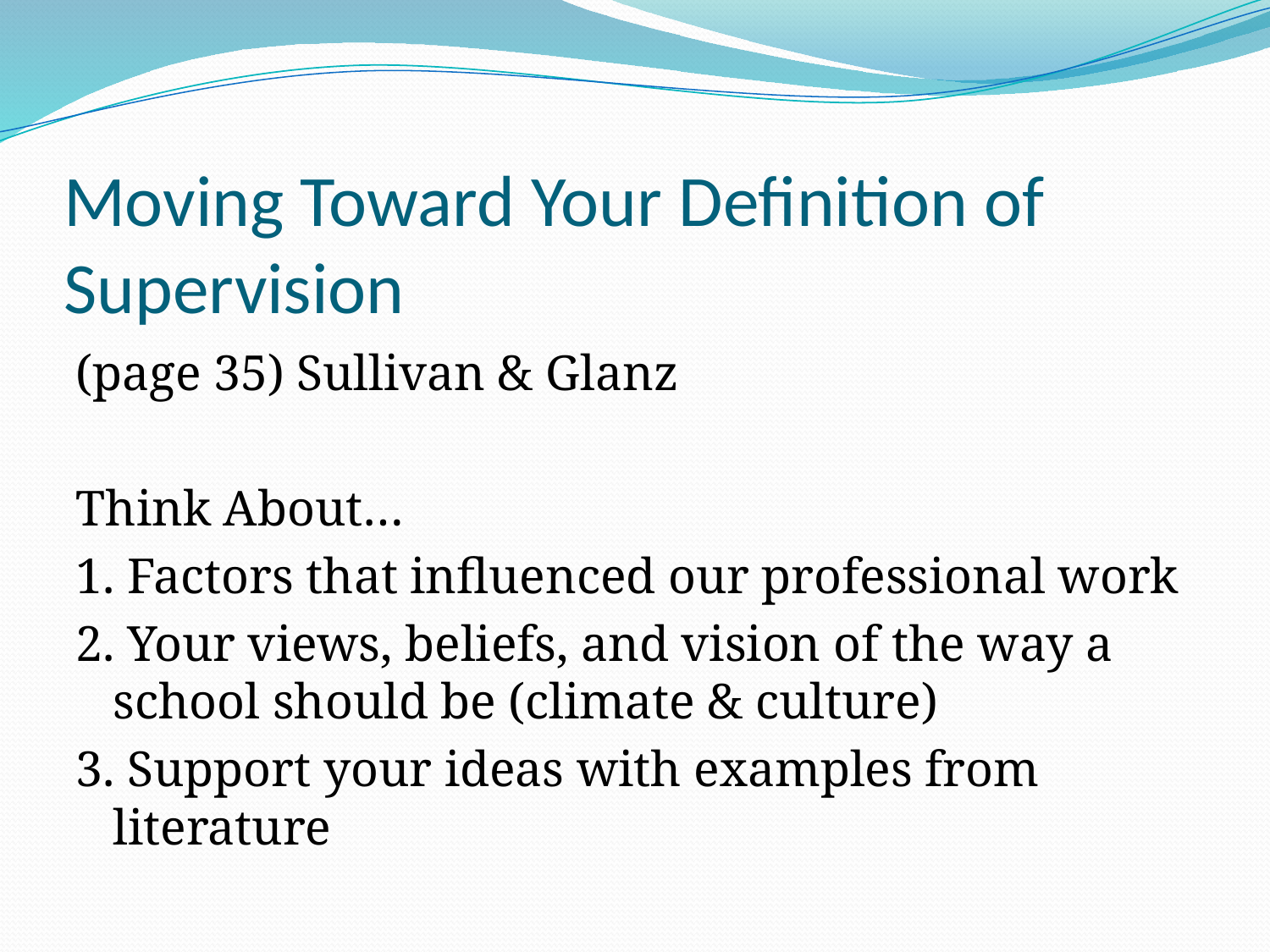

# Moving Toward Your Definition of Supervision

(page 35) Sullivan & Glanz

Think About…
1. Factors that influenced our professional work
2. Your views, beliefs, and vision of the way a school should be (climate & culture)
3. Support your ideas with examples from literature